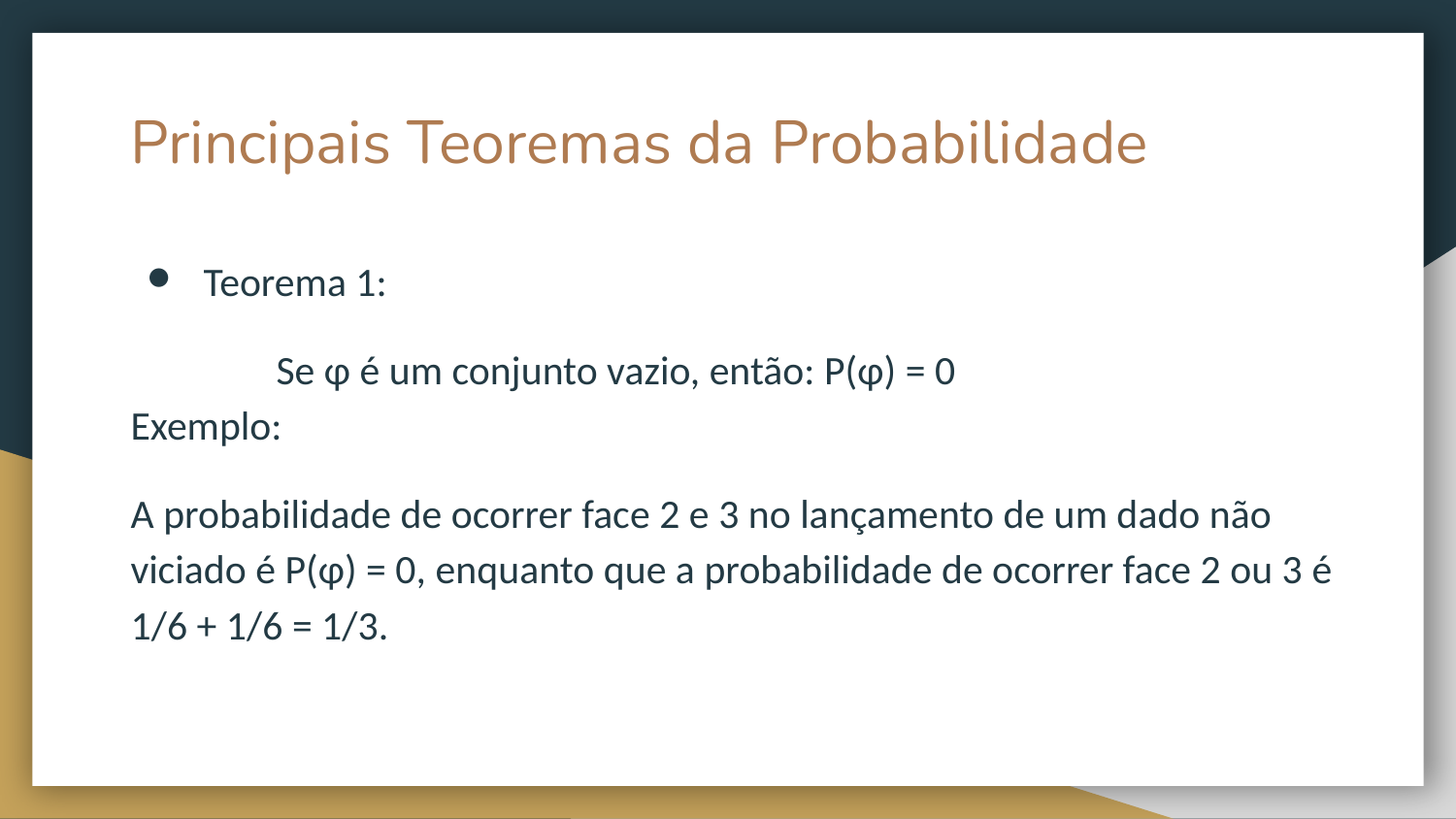

# Principais Teoremas da Probabilidade
Teorema 1:
	Se φ é um conjunto vazio, então: P(φ) = 0
Exemplo:
A probabilidade de ocorrer face 2 e 3 no lançamento de um dado não viciado é P(ɸ) = 0, enquanto que a probabilidade de ocorrer face 2 ou 3 é 1/6 + 1/6 = 1/3.